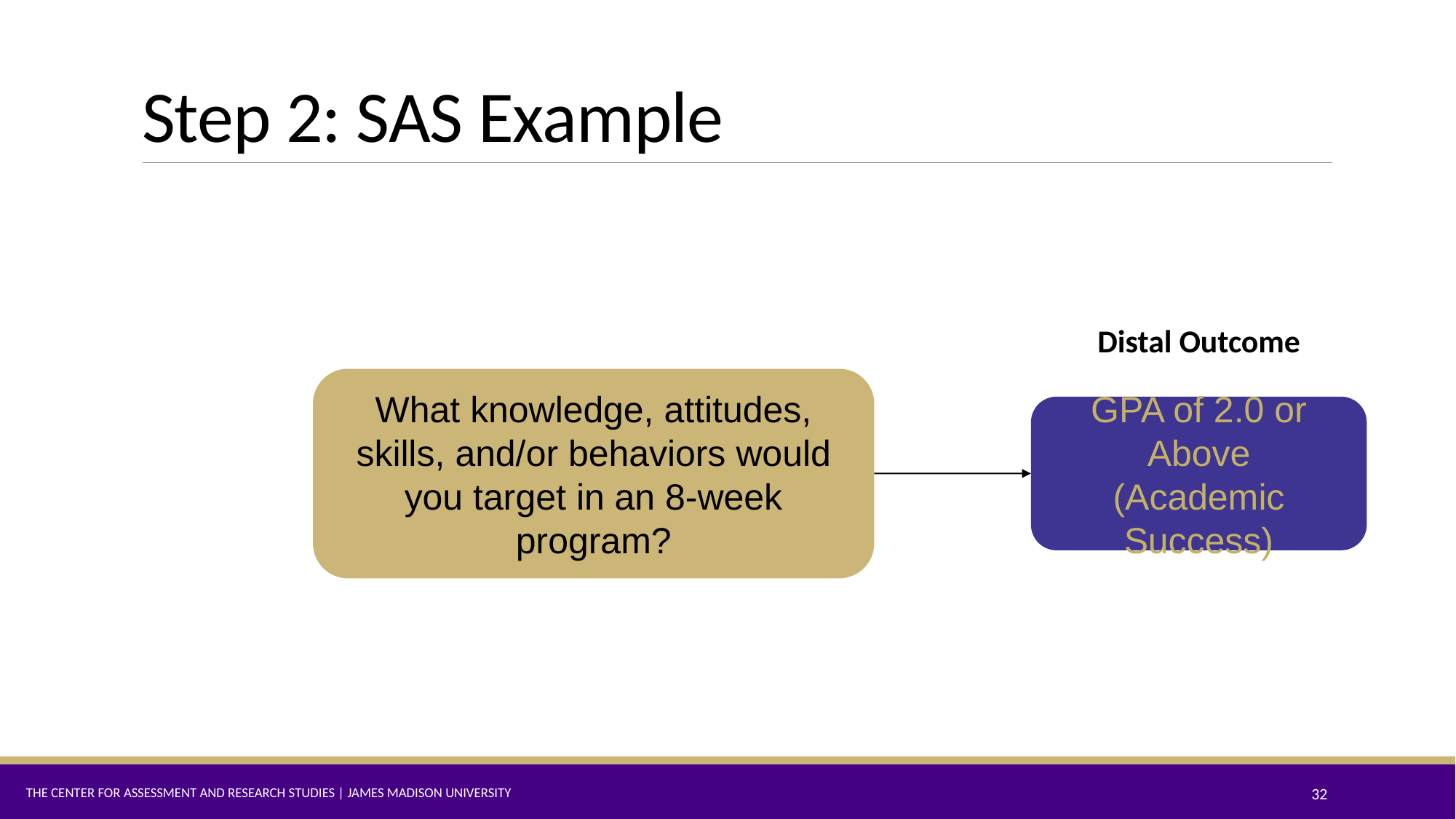

# Step 2: SAS Example
Distal Outcome
What knowledge, attitudes, skills, and/or behaviors would you target in an 8-week program?
GPA of 2.0 or Above
(Academic Success)

The Center for Assessment and Research Studies | James Madison University
32